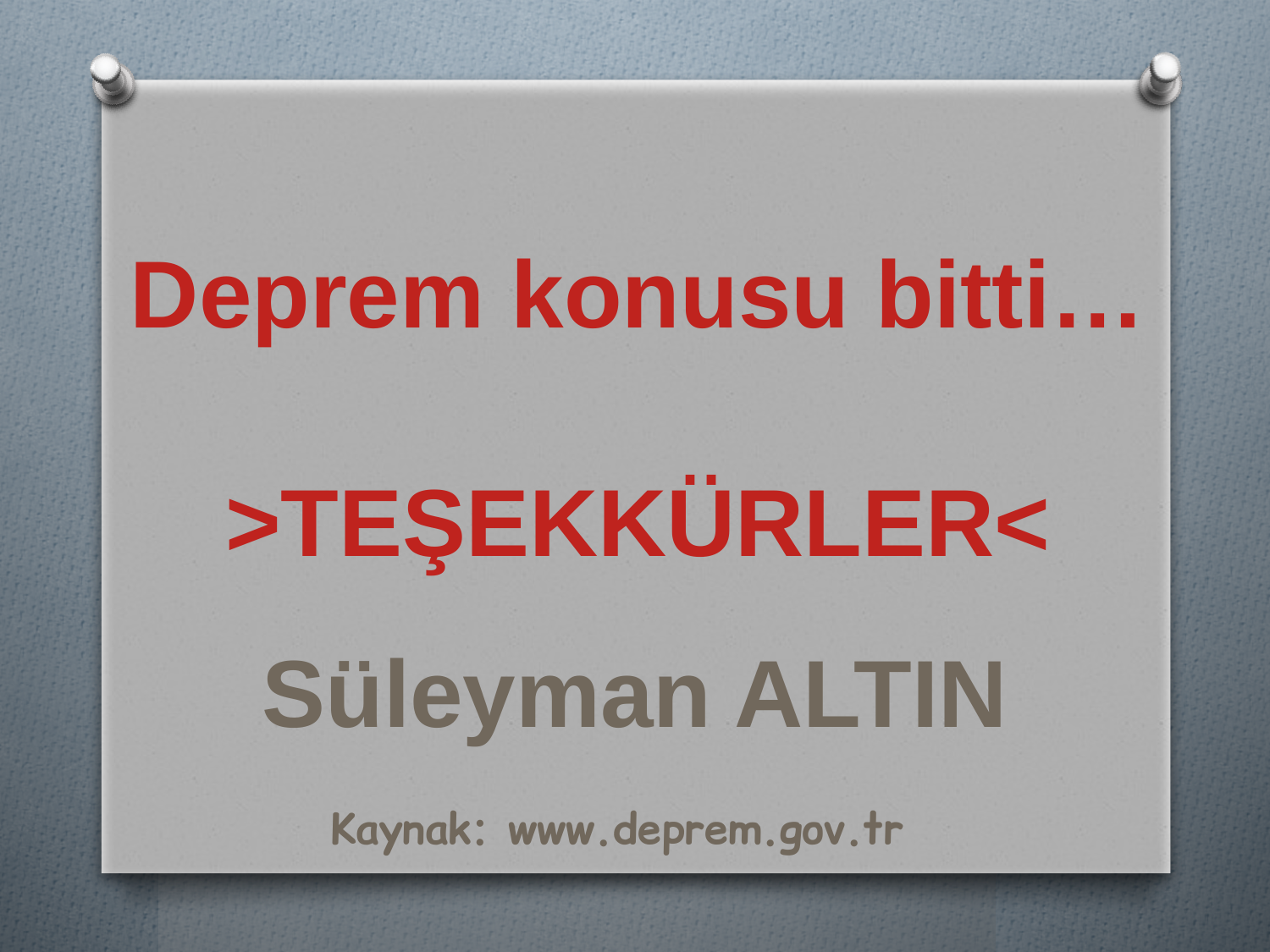

Deprem konusu bitti…

>TEŞEKKÜRLER<
Süleyman ALTIN
Kaynak: www.deprem.gov.tr